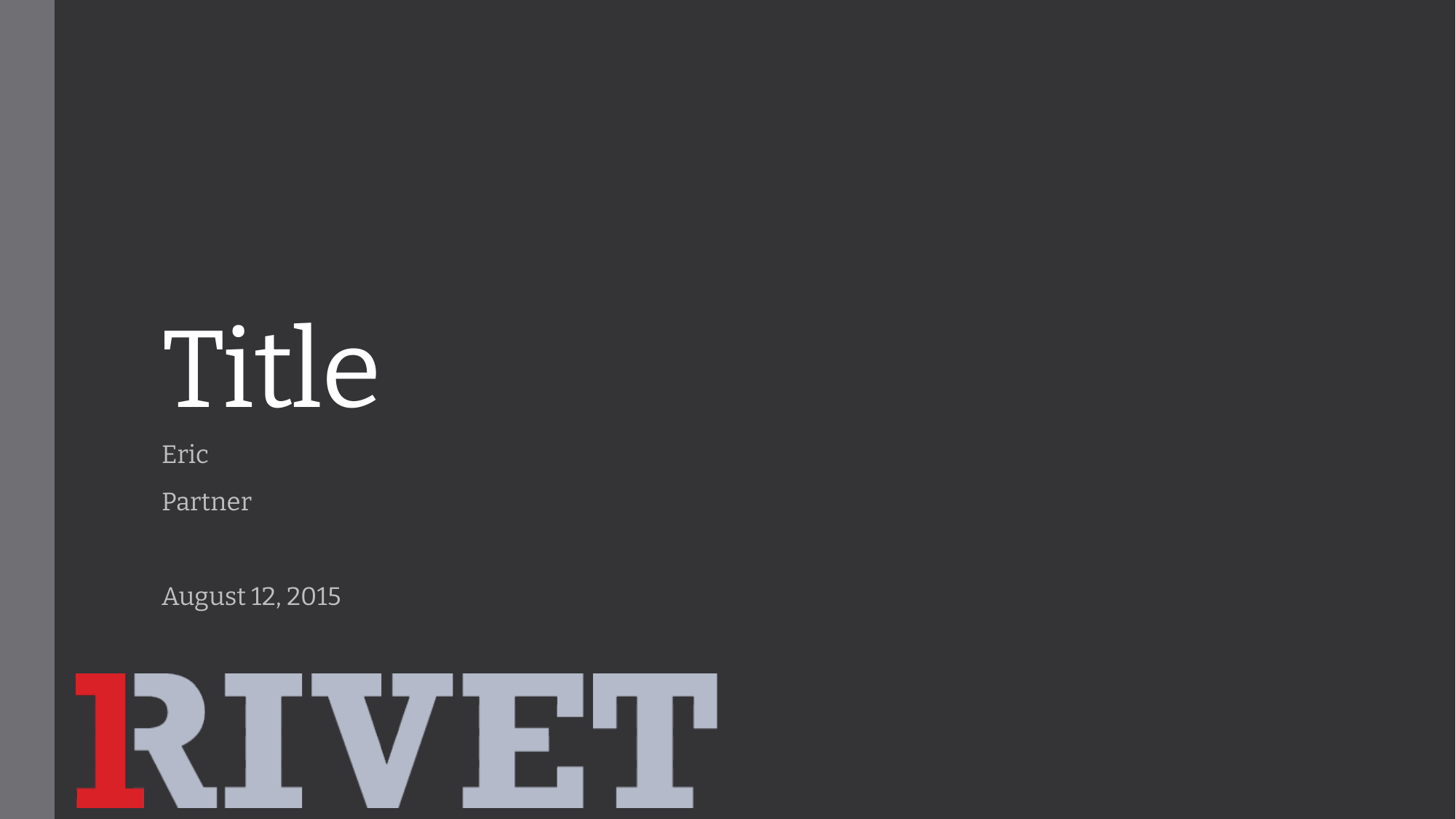

# Title
Eric
Partner

August 12, 2015